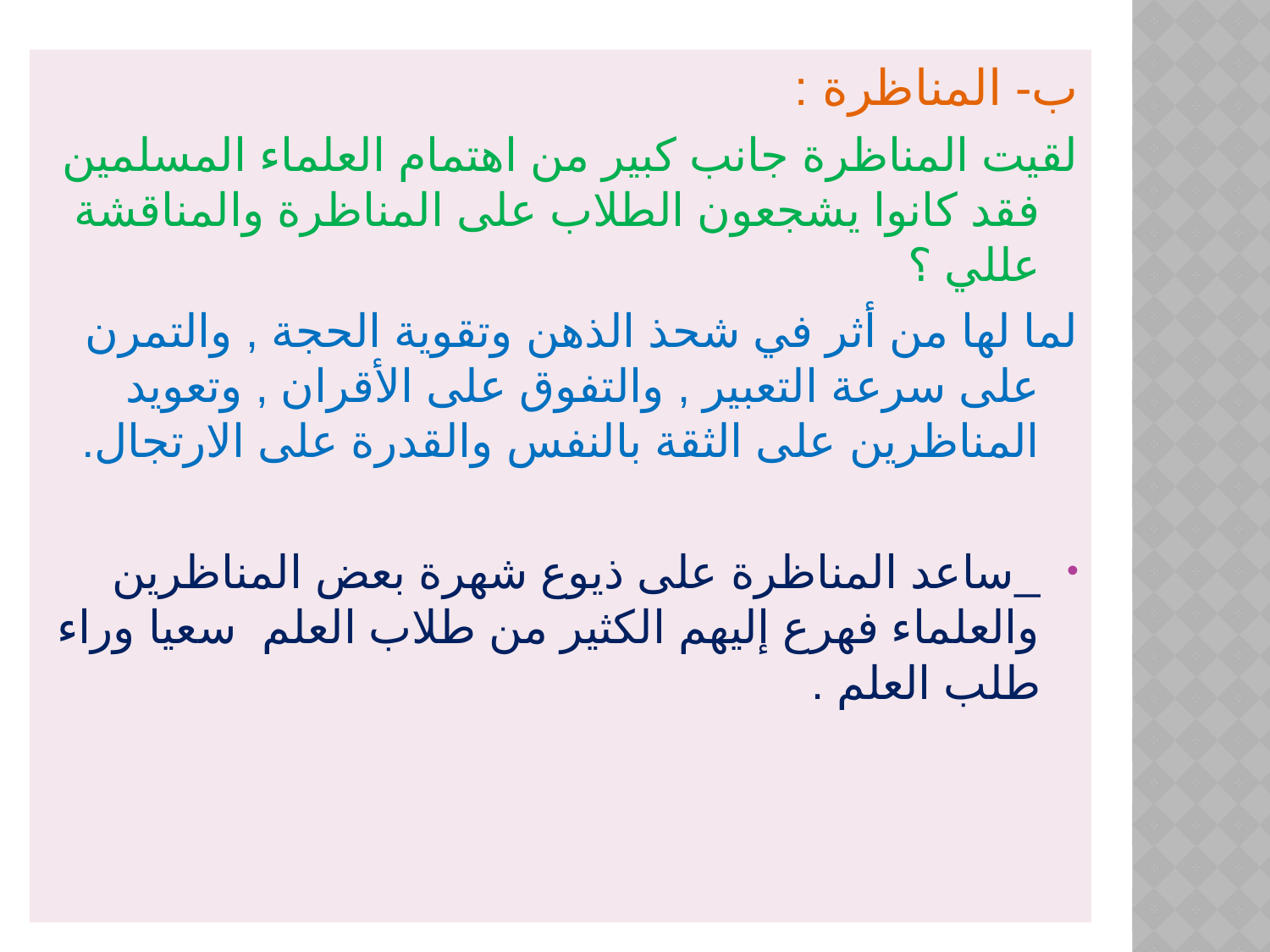

ب- المناظرة :
لقيت المناظرة جانب كبير من اهتمام العلماء المسلمين  فقد كانوا يشجعون الطلاب على المناظرة والمناقشة عللي ؟
لما لها من أثر في شحذ الذهن وتقوية الحجة , والتمرن على سرعة التعبير , والتفوق على الأقران , وتعويد المناظرين على الثقة بالنفس والقدرة على الارتجال.

_ساعد المناظرة على ذيوع شهرة بعض المناظرين والعلماء فهرع إليهم الكثير من طلاب العلم  سعيا وراء طلب العلم .